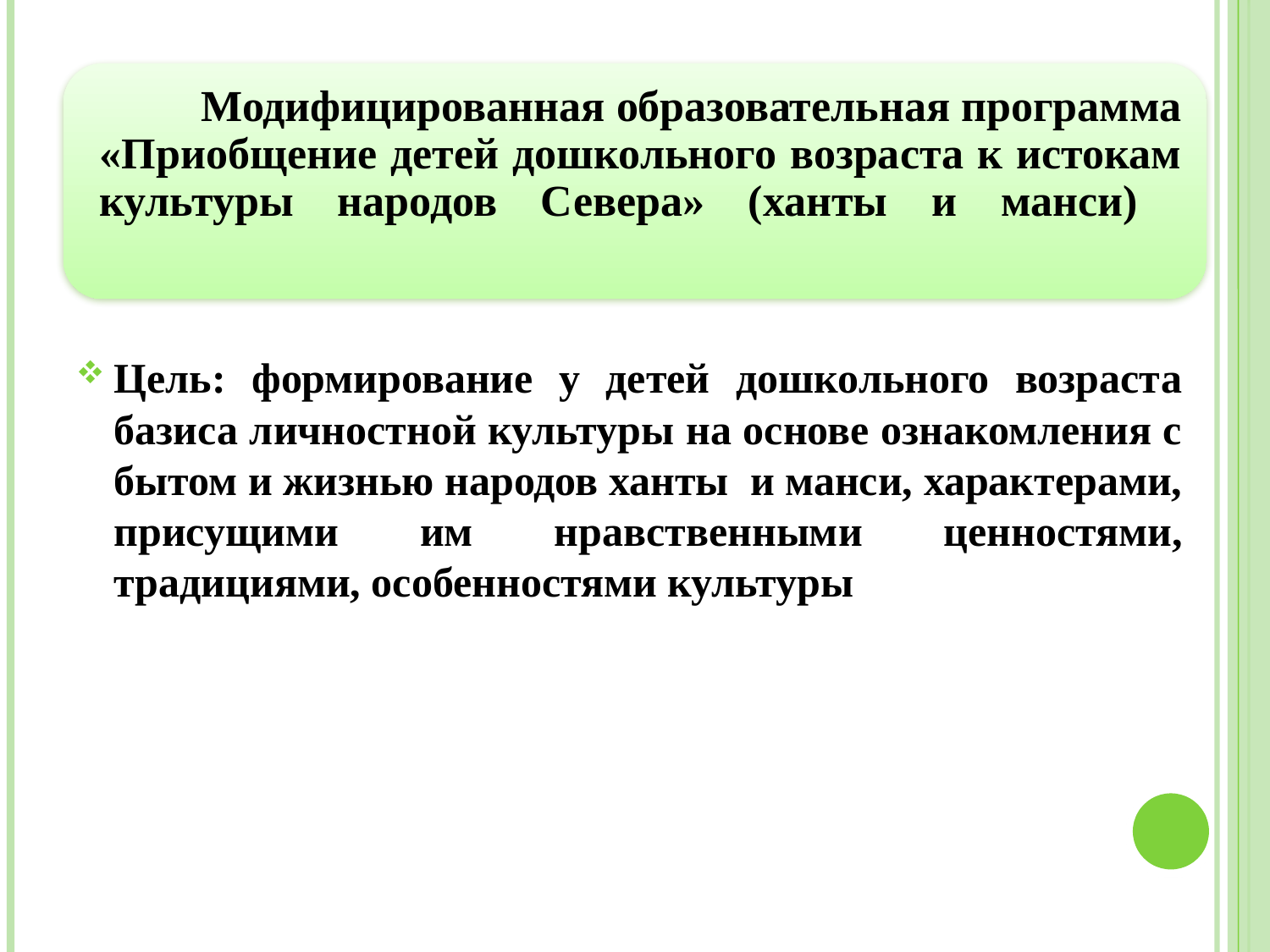

Модифицированная образовательная программа «Приобщение детей дошкольного возраста к истокам культуры народов Севера» (ханты и манси)

Цель: формирование у детей дошкольного возраста базиса личностной культуры на основе ознакомления с бытом и жизнью народов ханты  и манси, характерами, присущими им нравственными ценностями, традициями, особенностями культуры